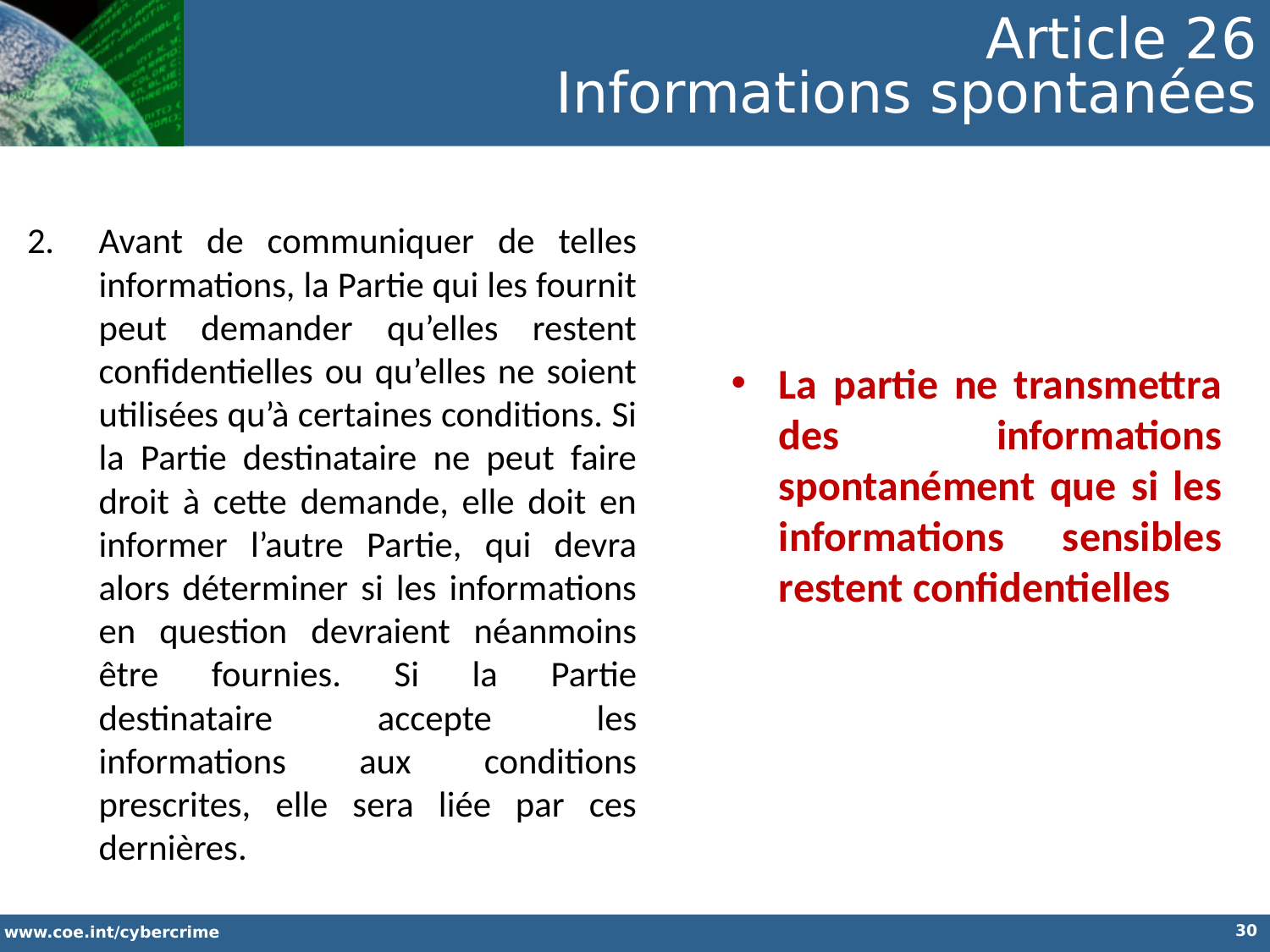

Article 26
Informations spontanées
Avant de communiquer de telles informations, la Partie qui les fournit peut demander qu’elles restent confidentielles ou qu’elles ne soient utilisées qu’à certaines conditions. Si la Partie destinataire ne peut faire droit à cette demande, elle doit en informer l’autre Partie, qui devra alors déterminer si les informations en question devraient néanmoins être fournies. Si la Partie destinataire accepte les informations aux conditions prescrites, elle sera liée par ces dernières.

La partie ne transmettra des informations spontanément que si les informations sensibles restent confidentielles
30